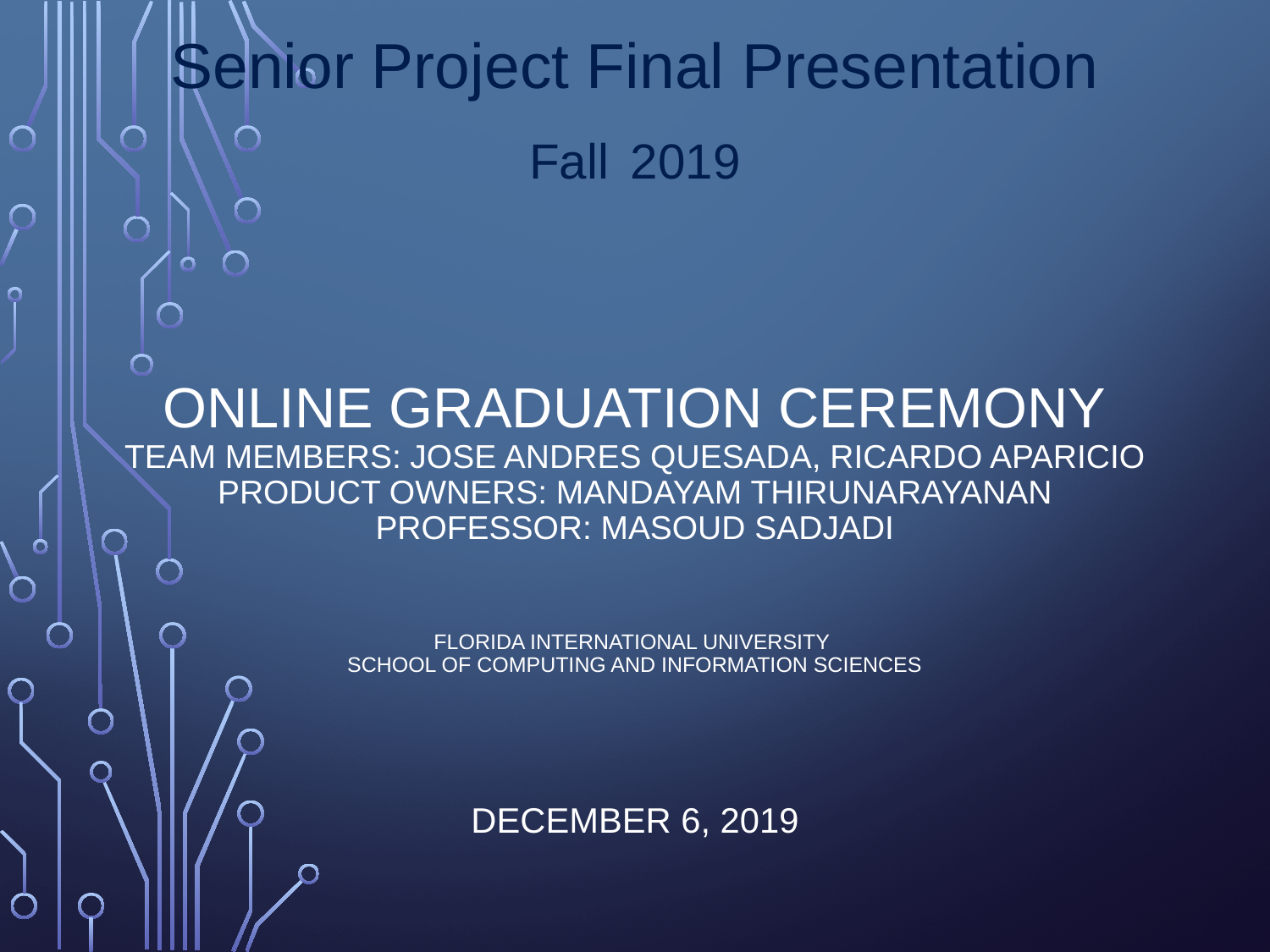

Senior Project Final Presentation
Fall 2019
# Online Graduation Ceremony Team Members: Jose andres Quesada, Ricardo AParicio Product Owners: Mandayam Thirunarayanan Professor: Masoud Sadjadi Florida International University school of Computing and Information Sciences
December 6, 2019